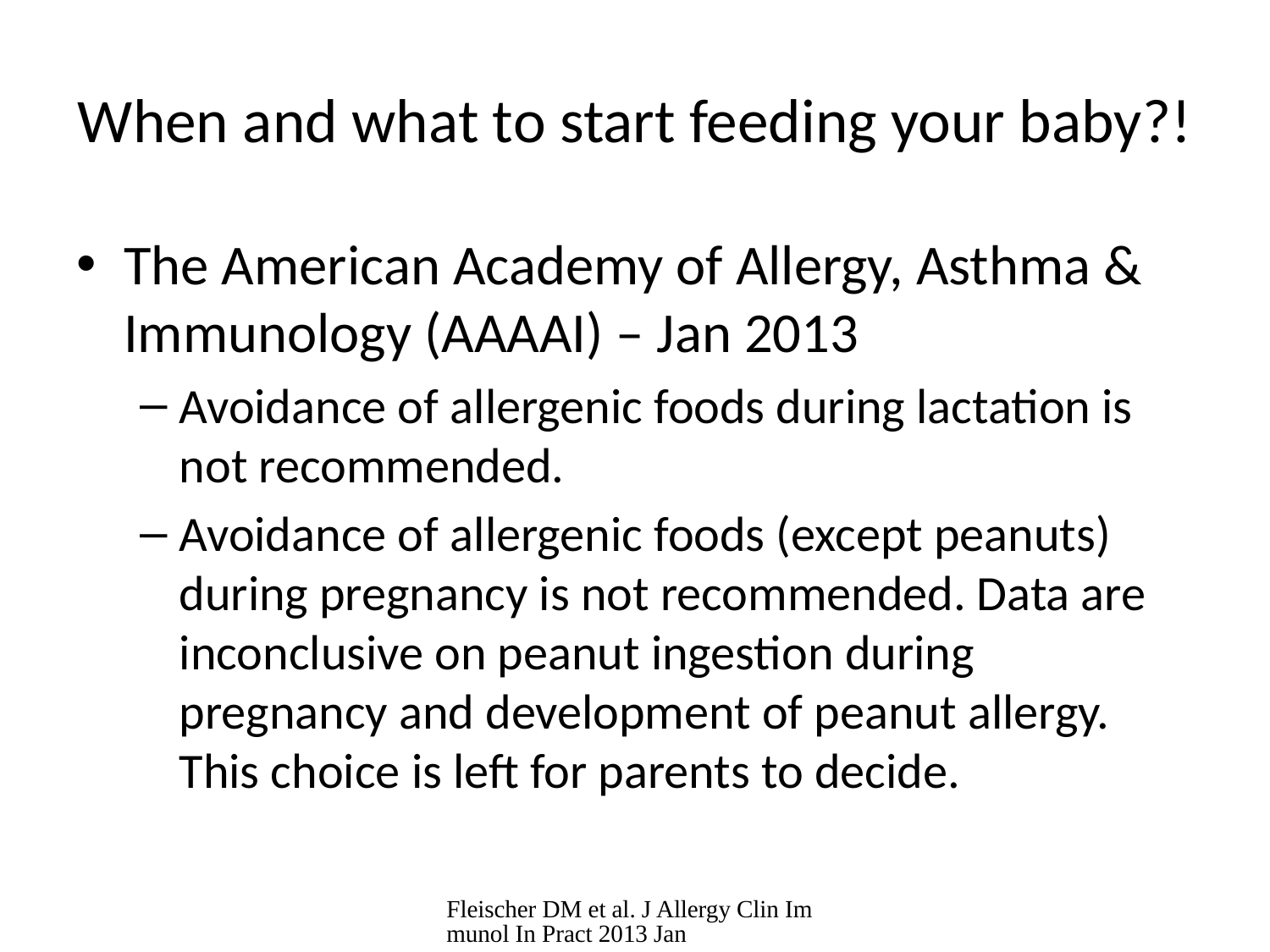

# When and what to start feeding your baby?!
The American Academy of Allergy, Asthma & Immunology (AAAAI) – Jan 2013
Avoidance of allergenic foods during lactation is not recommended.
Avoidance of allergenic foods (except peanuts) during pregnancy is not recommended. Data are inconclusive on peanut ingestion during pregnancy and development of peanut allergy. This choice is left for parents to decide.

Fleischer DM et al. J Allergy Clin Immunol In Pract 2013 Jan